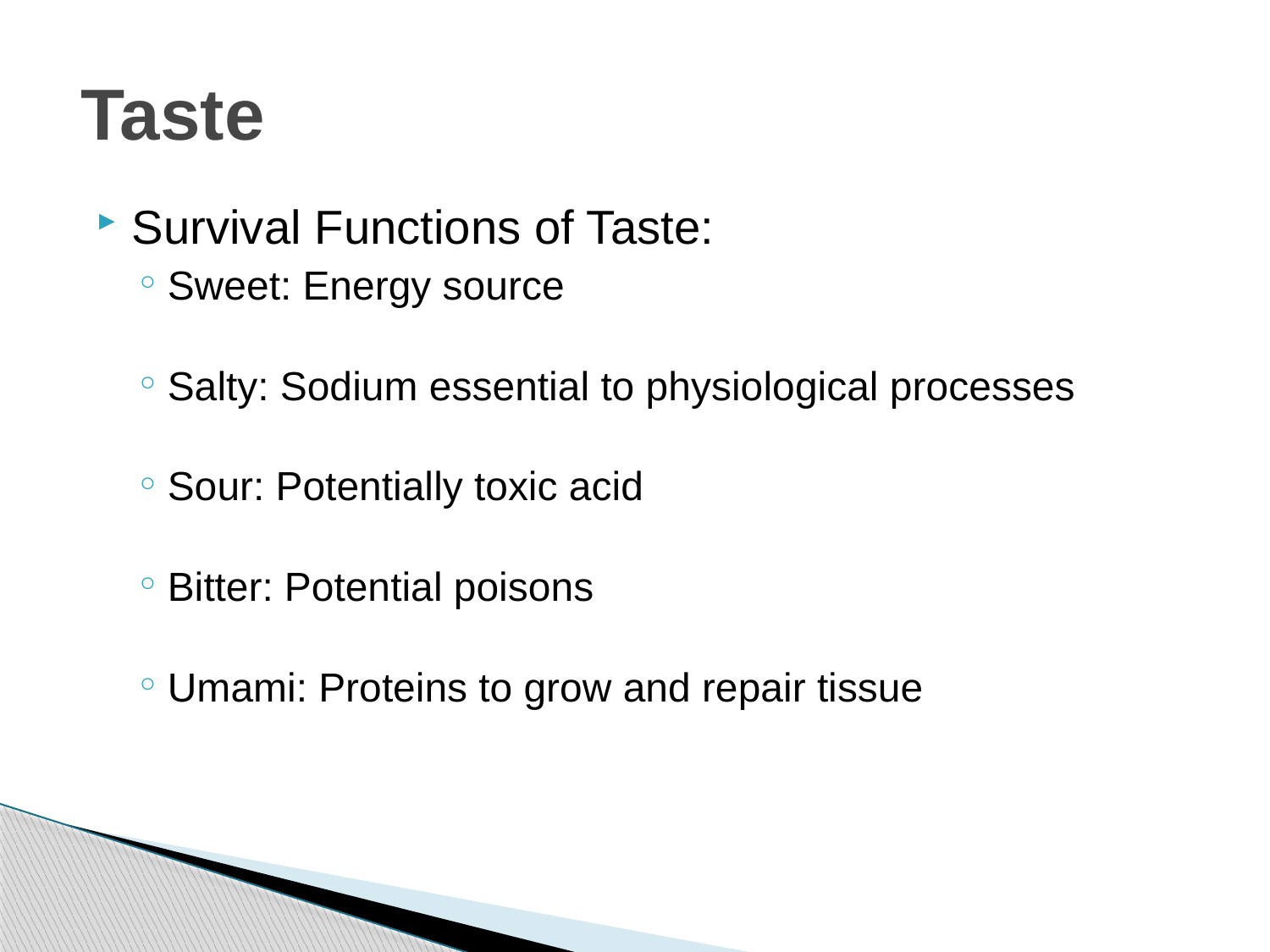

# Taste
Survival Functions of Taste:
Sweet: Energy source

Salty: Sodium essential to physiological processes

Sour: Potentially toxic acid

Bitter: Potential poisons

Umami: Proteins to grow and repair tissue